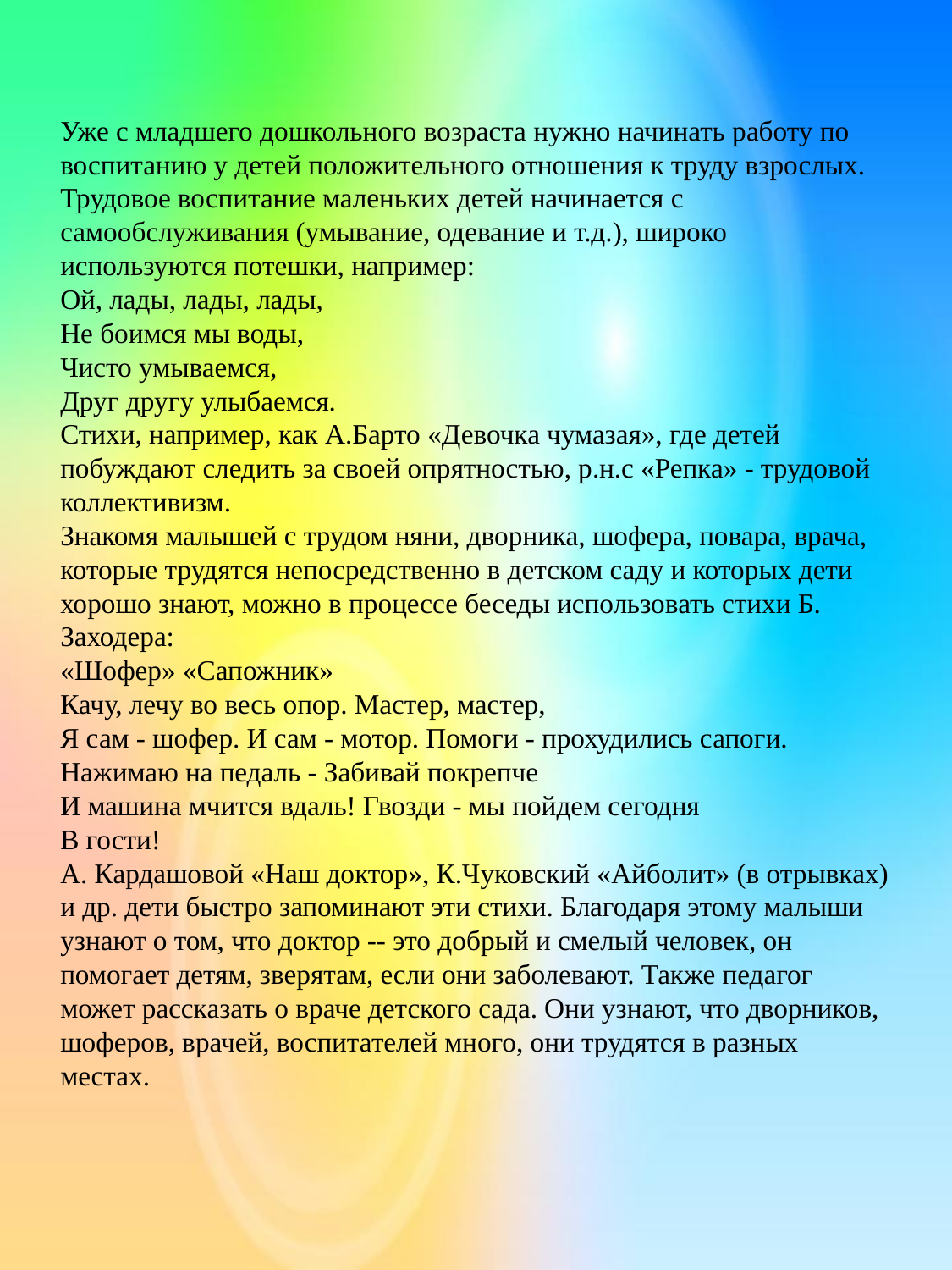

# Уже с младшего дошкольного возраста нужно начинать работу по воспитанию у детей положительного отношения к труду взрослых. Трудовое воспитание маленьких детей начинается с самообслуживания (умывание, одевание и т.д.), широко используются потешки, например: Ой, лады, лады, лады, Не боимся мы воды, Чисто умываемся, Друг другу улыбаемся. Стихи, например, как А.Барто «Девочка чумазая», где детей побуждают следить за своей опрятностью, р.н.с «Репка» - трудовой коллективизм. Знакомя малышей с трудом няни, дворника, шофера, повара, врача, которые трудятся непосредственно в детском саду и которых дети хорошо знают, можно в процессе беседы использовать стихи Б. Заходера: «Шофер» «Сапожник» Качу, лечу во весь опор. Мастер, мастер, Я сам - шофер. И сам - мотор. Помоги - прохудились сапоги. Нажимаю на педаль - Забивай покрепче И машина мчится вдаль! Гвозди - мы пойдем сегодня В гости! А. Кардашовой «Наш доктор», К.Чуковский «Айболит» (в отрывках) и др. дети быстро запоминают эти стихи. Благодаря этому малыши узнают о том, что доктор -- это добрый и смелый человек, он помогает детям, зверятам, если они заболевают. Также педагог может рассказать о враче детского сада. Они узнают, что дворников, шоферов, врачей, воспитателей много, они трудятся в разных местах.